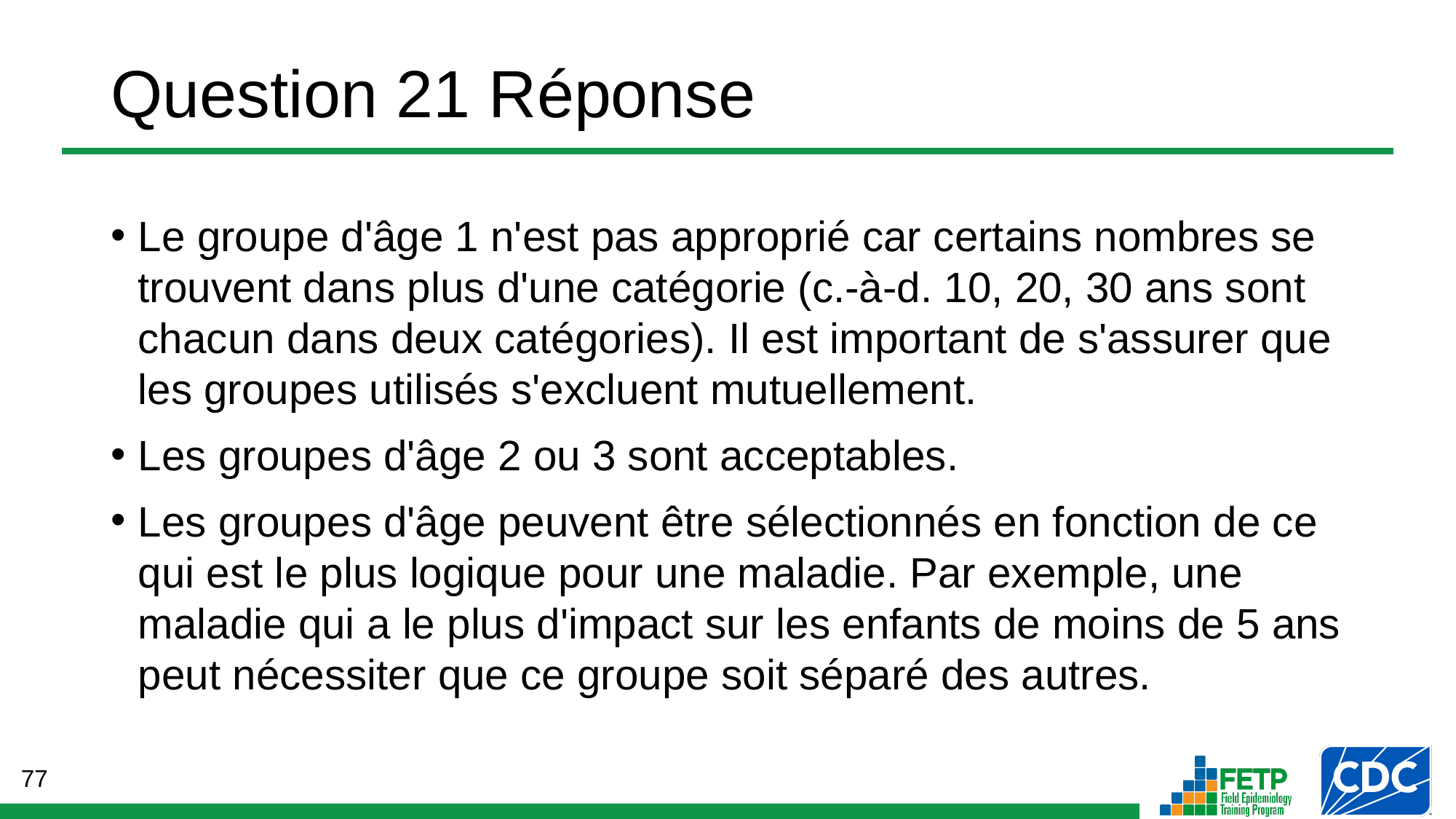

# Question 21 Réponse
Le groupe d'âge 1 n'est pas approprié car certains nombres se trouvent dans plus d'une catégorie (c.-à-d. 10, 20, 30 ans sont chacun dans deux catégories). Il est important de s'assurer que les groupes utilisés s'excluent mutuellement.
Les groupes d'âge 2 ou 3 sont acceptables.
Les groupes d'âge peuvent être sélectionnés en fonction de ce qui est le plus logique pour une maladie. Par exemple, une maladie qui a le plus d'impact sur les enfants de moins de 5 ans peut nécessiter que ce groupe soit séparé des autres.